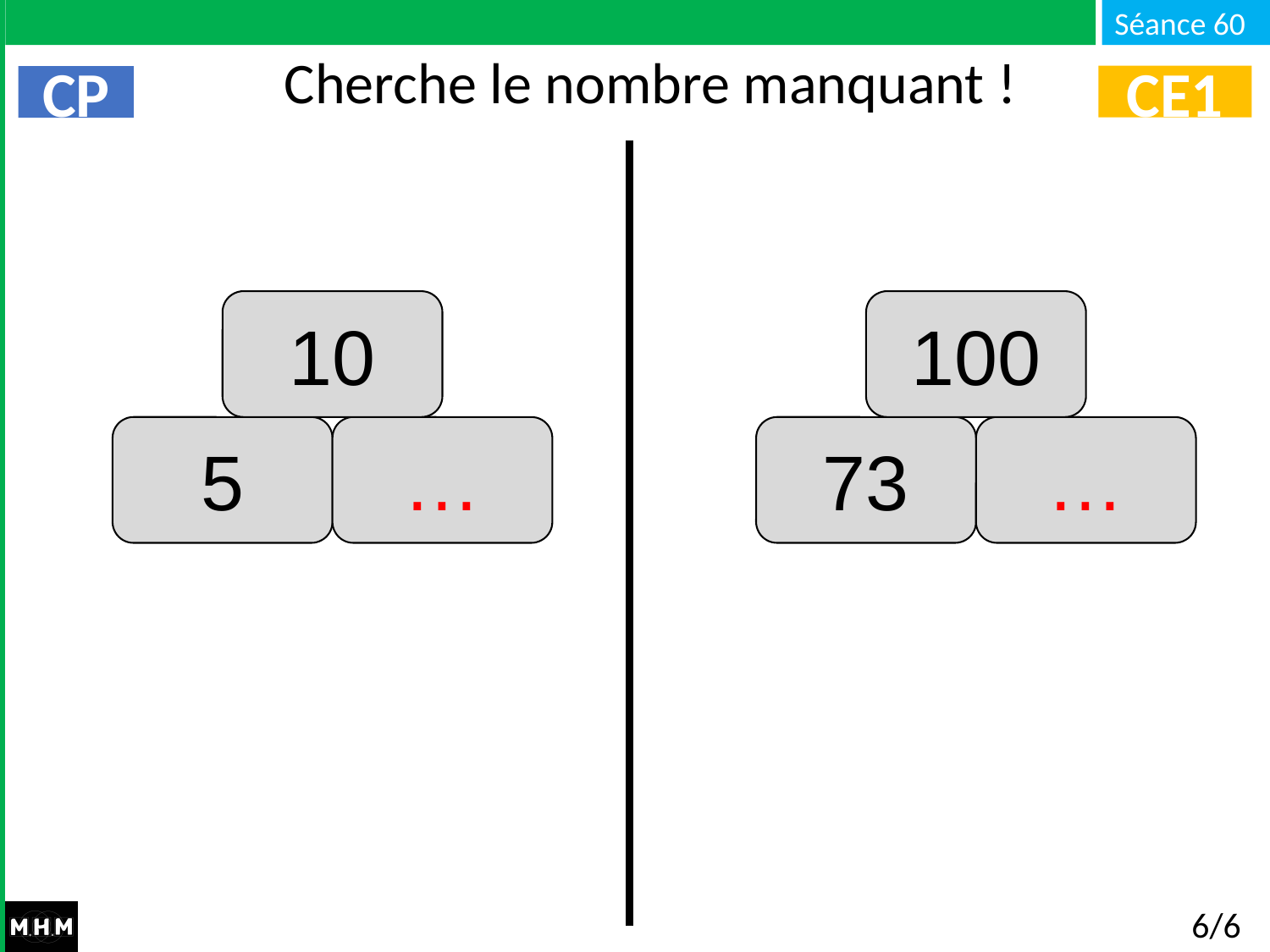

# Cherche le nombre manquant !
CE1
CP
10
100
…
…
5
73
6/6